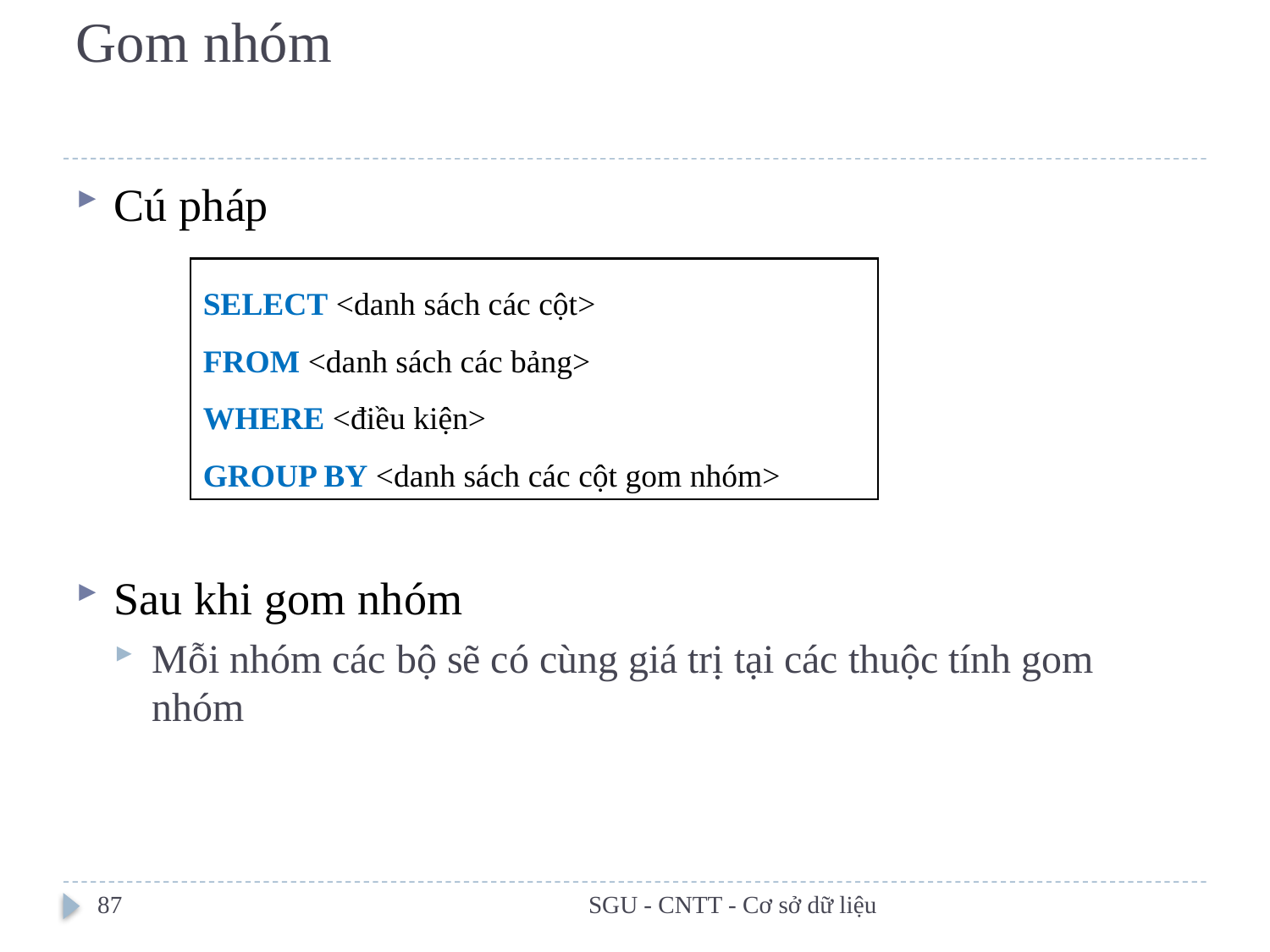

# Gom nhóm
Cú pháp

Sau khi gom nhóm
Mỗi nhóm các bộ sẽ có cùng giá trị tại các thuộc tính gom nhóm

SELECT <danh sách các cột>
FROM <danh sách các bảng>
WHERE <điều kiện>
GROUP BY <danh sách các cột gom nhóm>
87
SGU - CNTT - Cơ sở dữ liệu